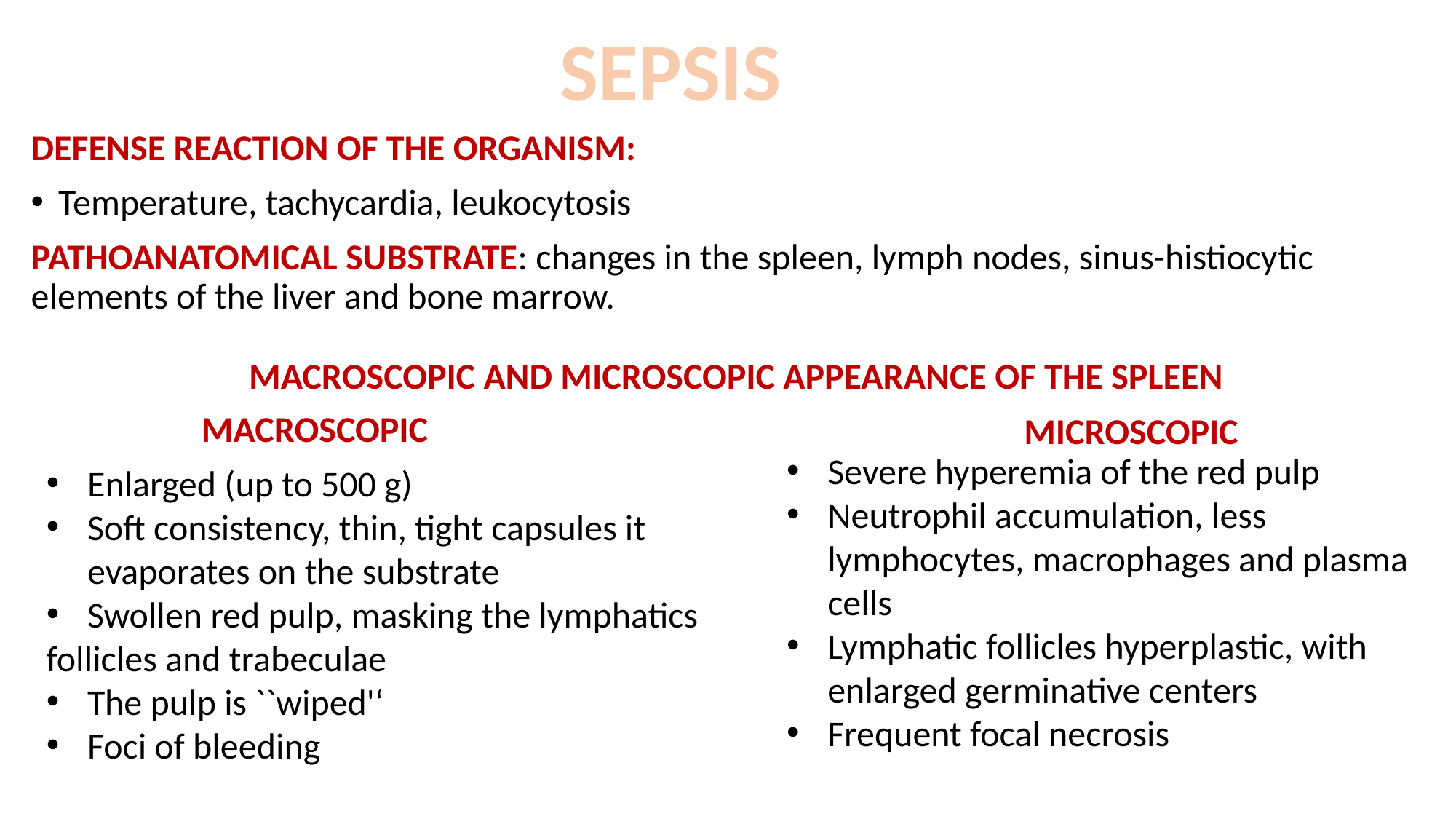

SEPSIS
DEFENSE REACTION OF THE ORGANISM:
Temperature, tachycardia, leukocytosis
PATHOANATOMICAL SUBSTRATE: changes in the spleen, lymph nodes, sinus-histiocytic elements of the liver and bone marrow.
MACROSCOPIC AND MICROSCOPIC APPEARANCE OF THE SPLEEN
MACROSCOPIC
MICROSCOPIC
Severe hyperemia of the red pulp
Neutrophil accumulation, less lymphocytes, macrophages and plasma cells
Lymphatic follicles hyperplastic, with enlarged germinative centers
Frequent focal necrosis
Enlarged (up to 500 g)
Soft consistency, thin, tight capsules it evaporates on the substrate
Swollen red pulp, masking the lymphatics
follicles and trabeculae
The pulp is ``wiped'‘
Foci of bleeding